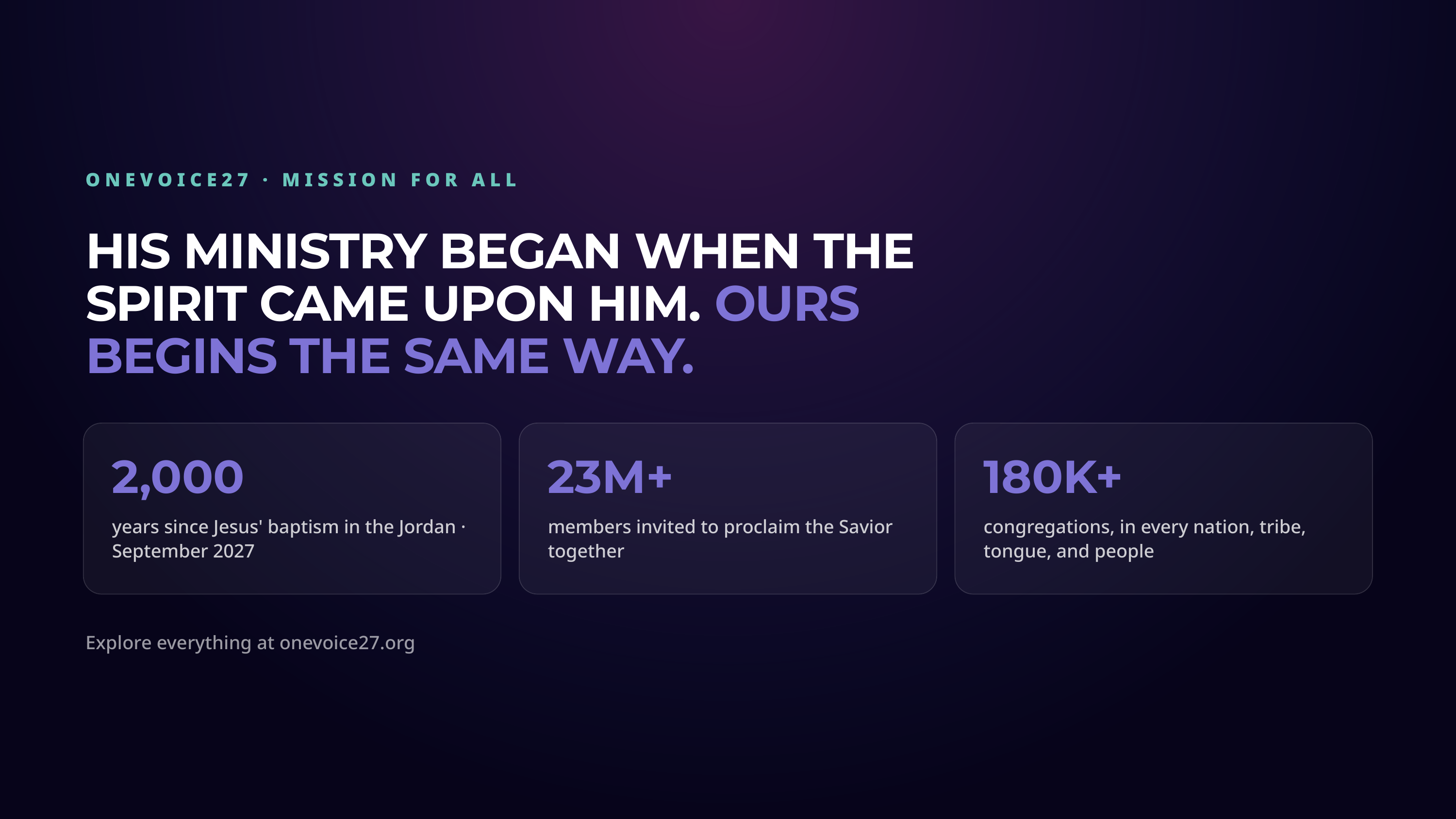

ONEVOICE27 · MISSION FOR ALL
HIS MINISTRY BEGAN WHEN THE SPIRIT CAME UPON HIM. OURS BEGINS THE SAME WAY.

2,000
23M+
180K+
years since Jesus' baptism in the Jordan · September 2027
members invited to proclaim the Savior together
congregations, in every nation, tribe, tongue, and people
Explore everything at onevoice27.org